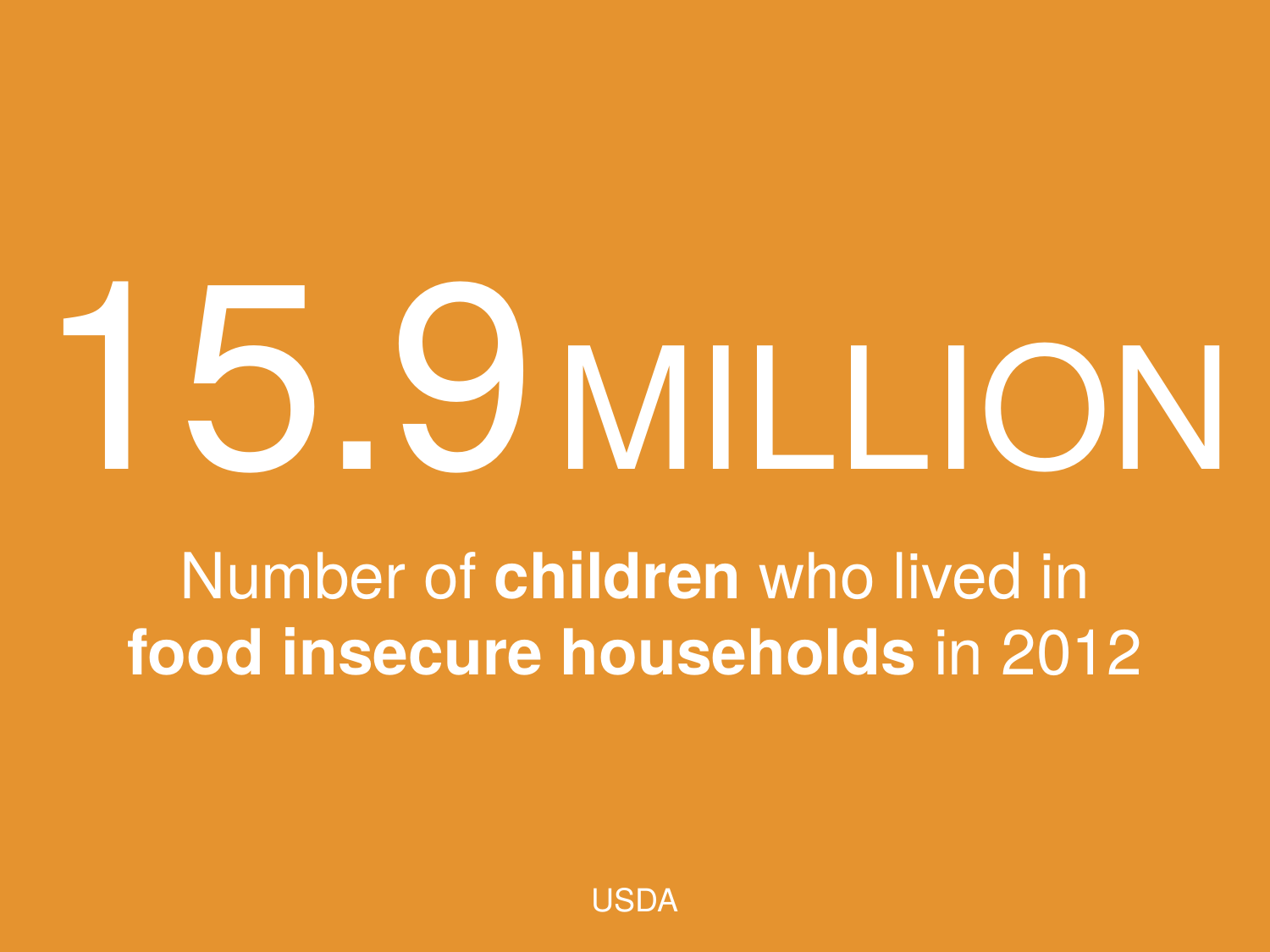

15.9 MILLION
# Number of children who lived in food insecure households in 2012
USDA